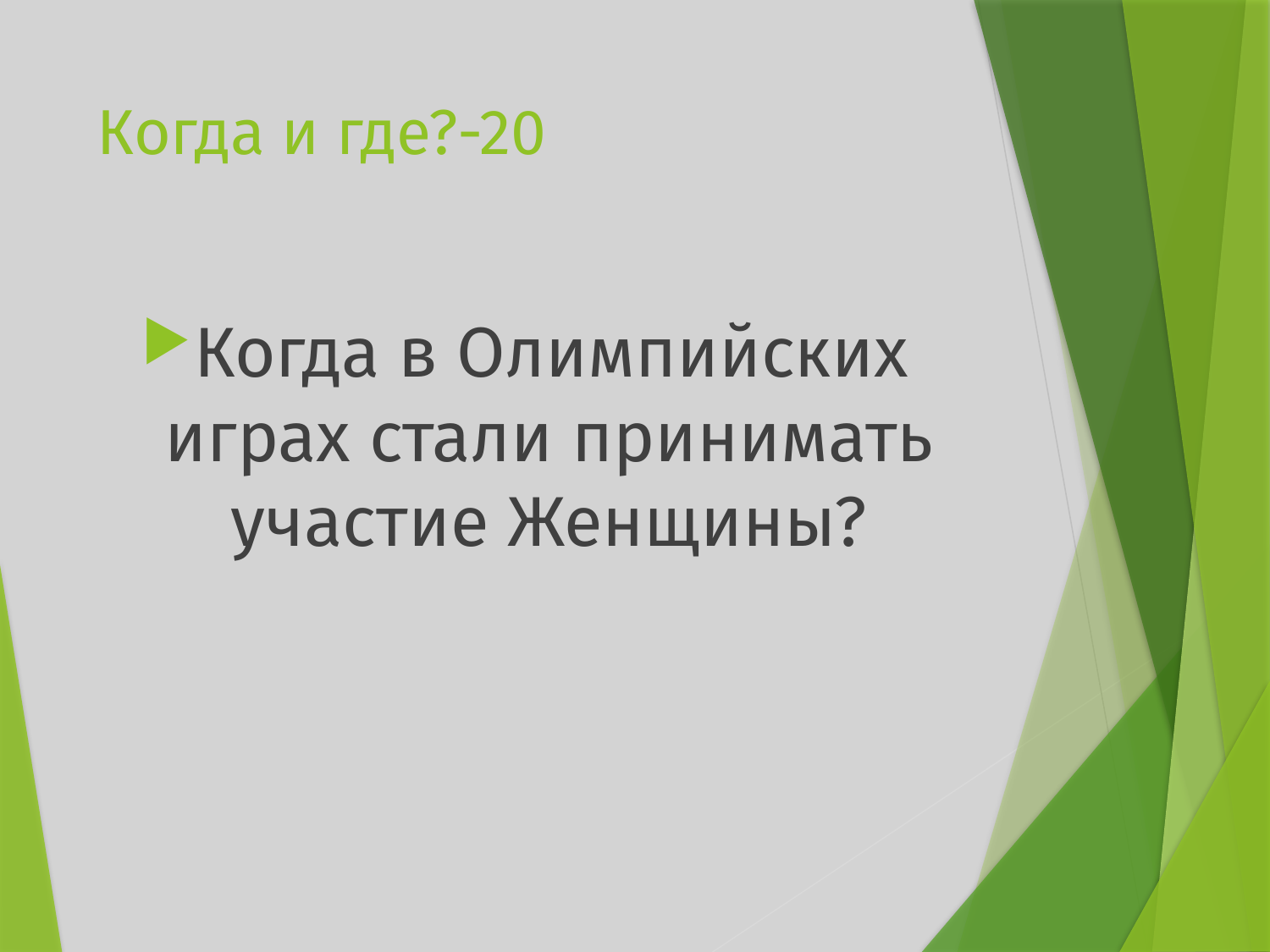

# Когда и где?-20
Когда в Олимпийских играх стали принимать участие Женщины?